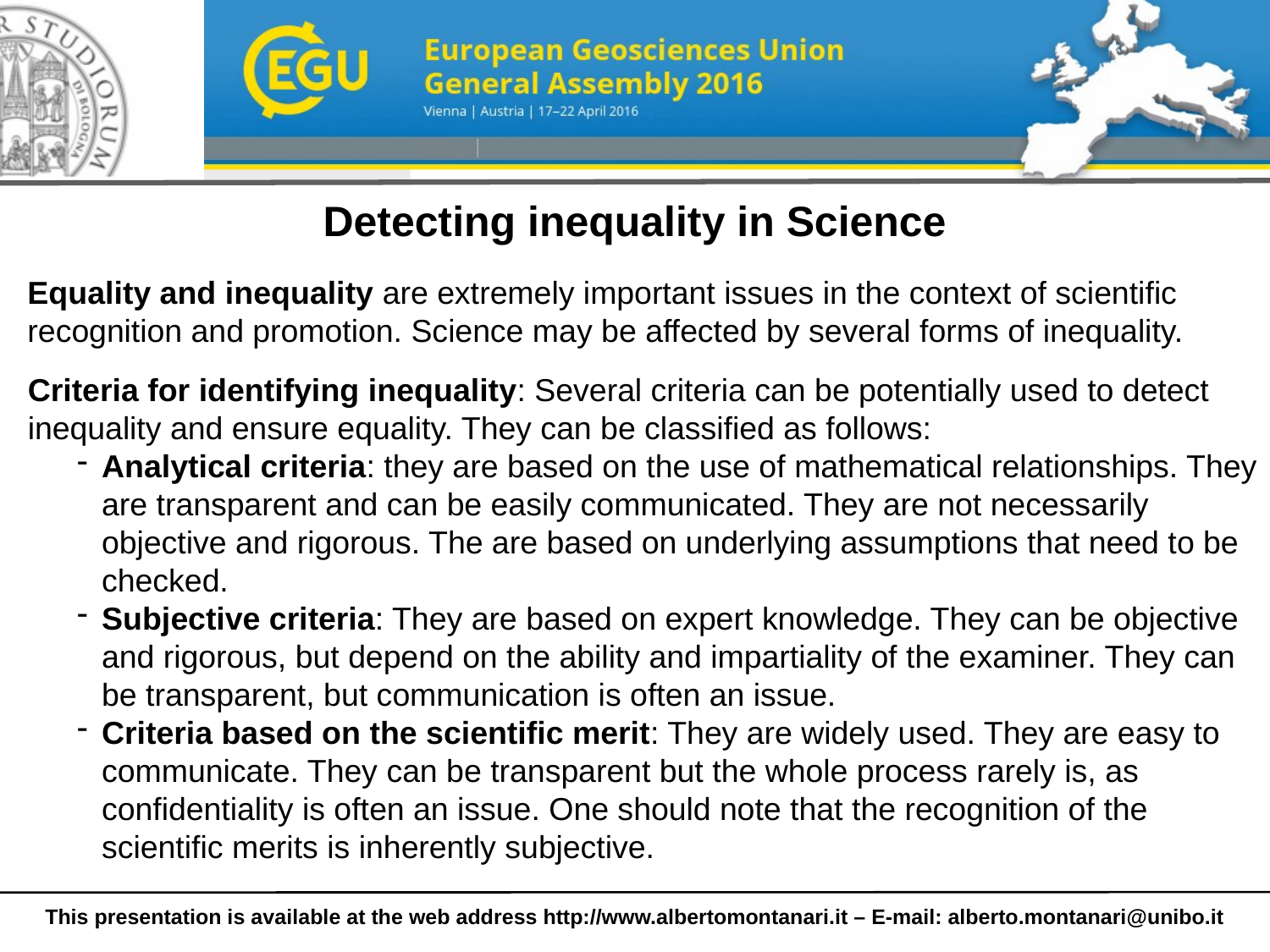

Detecting inequality in Science
Equality and inequality are extremely important issues in the context of scientific recognition and promotion. Science may be affected by several forms of inequality.
Criteria for identifying inequality: Several criteria can be potentially used to detect inequality and ensure equality. They can be classified as follows:
Analytical criteria: they are based on the use of mathematical relationships. They are transparent and can be easily communicated. They are not necessarily objective and rigorous. The are based on underlying assumptions that need to be checked.
Subjective criteria: They are based on expert knowledge. They can be objective and rigorous, but depend on the ability and impartiality of the examiner. They can be transparent, but communication is often an issue.
Criteria based on the scientific merit: They are widely used. They are easy to communicate. They can be transparent but the whole process rarely is, as confidentiality is often an issue. One should note that the recognition of the scientific merits is inherently subjective.